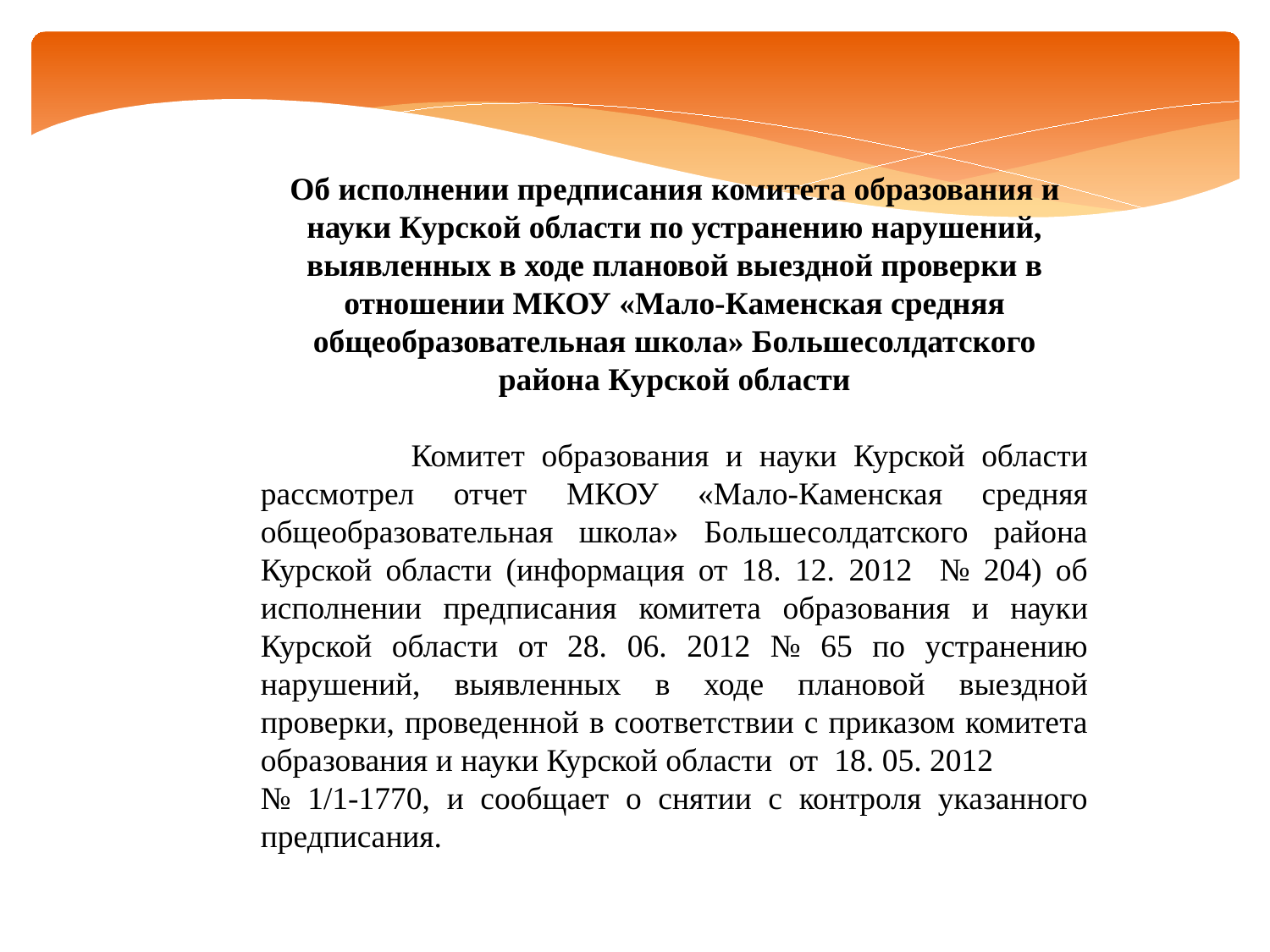

Об исполнении предписания комитета образования и науки Курской области по устранению нарушений, выявленных в ходе плановой выездной проверки в отношении МКОУ «Мало-Каменская средняя общеобразовательная школа» Большесолдатского района Курской области

         Комитет образования и науки Курской области рассмотрел отчет МКОУ «Мало-Каменская средняя общеобразовательная школа» Большесолдатского района Курской области (информация от 18. 12. 2012  № 204) об исполнении предписания комитета образования и науки Курской области от 28. 06. 2012 № 65 по устранению нарушений, выявленных в ходе плановой выездной проверки, проведенной в соответствии с приказом комитета образования и науки Курской области  от  18. 05. 2012
№ 1/1-1770, и сообщает о снятии с контроля указанного предписания.